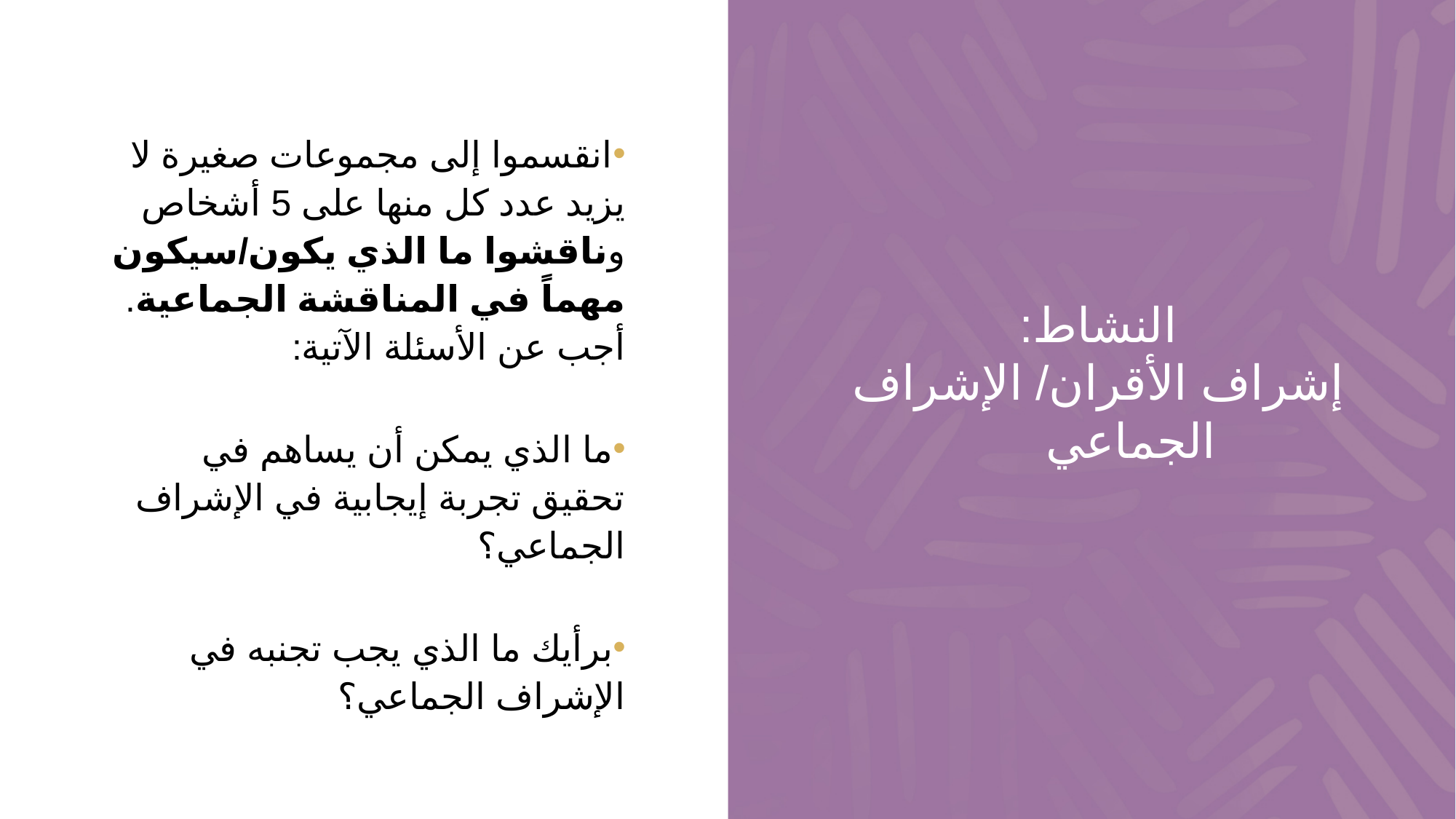

انقسموا إلى مجموعات صغيرة لا يزيد عدد كل منها على 5 أشخاص وناقشوا ما الذي يكون/سيكون مهماً في المناقشة الجماعية. أجب عن الأسئلة الآتية:
ما الذي يمكن أن يساهم في تحقيق تجربة إيجابية في الإشراف الجماعي؟
برأيك ما الذي يجب تجنبه في الإشراف الجماعي؟
# النشاط: إشراف الأقران/ الإشراف الجماعي